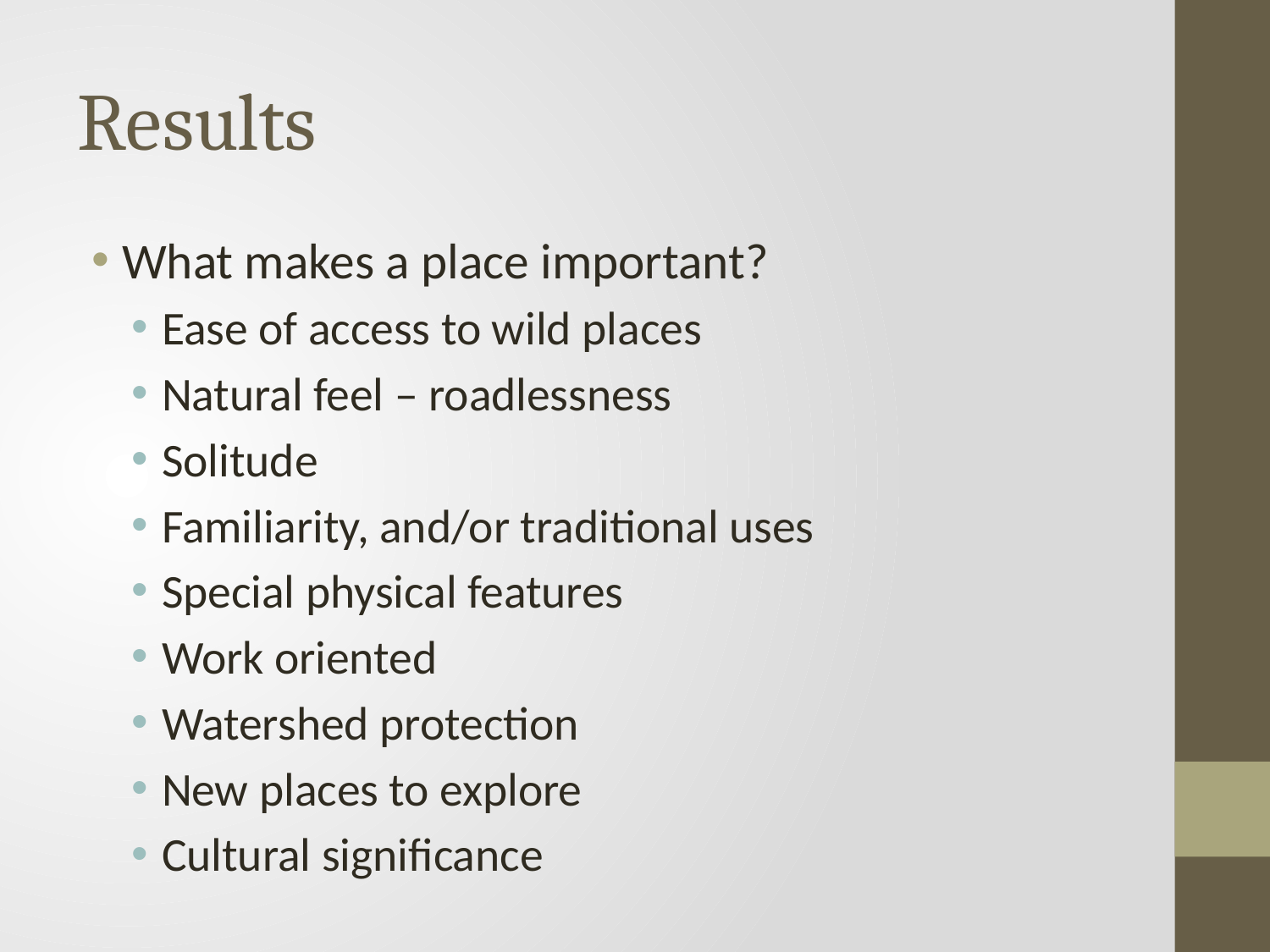

# Results
What makes a place important?
Ease of access to wild places
Natural feel – roadlessness
Solitude
Familiarity, and/or traditional uses
Special physical features
Work oriented
Watershed protection
New places to explore
Cultural significance